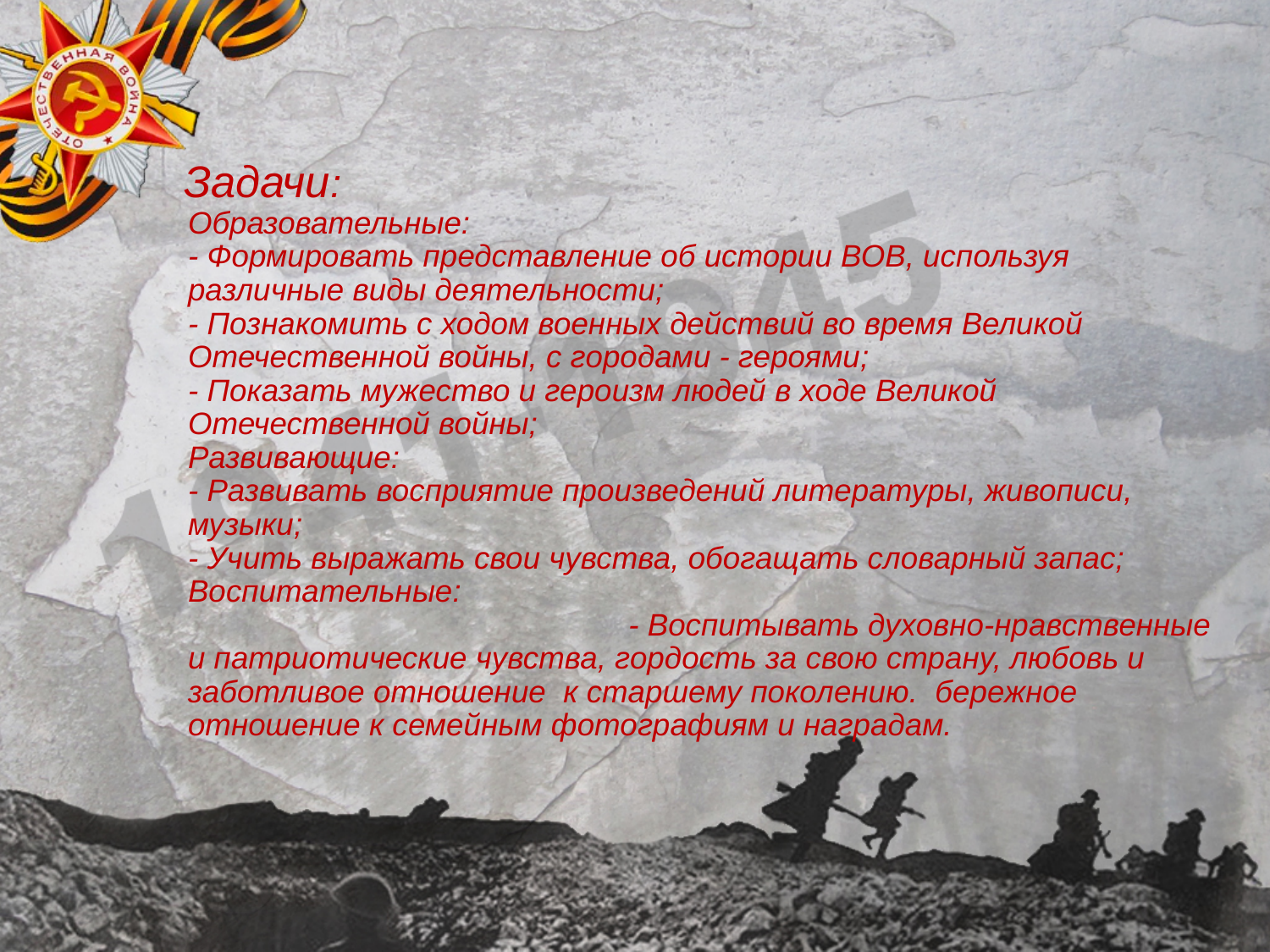

Задачи:
Образовательные:
- Формировать представление об истории ВОВ, используя различные виды деятельности;
- Познакомить с ходом военных действий во время Великой Отечественной войны, с городами - героями;
- Показать мужество и героизм людей в ходе Великой Отечественной войны;
Развивающие:
- Развивать восприятие произведений литературы, живописи, музыки;
- Учить выражать свои чувства, обогащать словарный запас;
Воспитательные:                                                                                                                                            - Воспитывать духовно-нравственные и патриотические чувства, гордость за свою страну, любовь и заботливое отношение  к старшему поколению.  бережное отношение к семейным фотографиям и наградам.